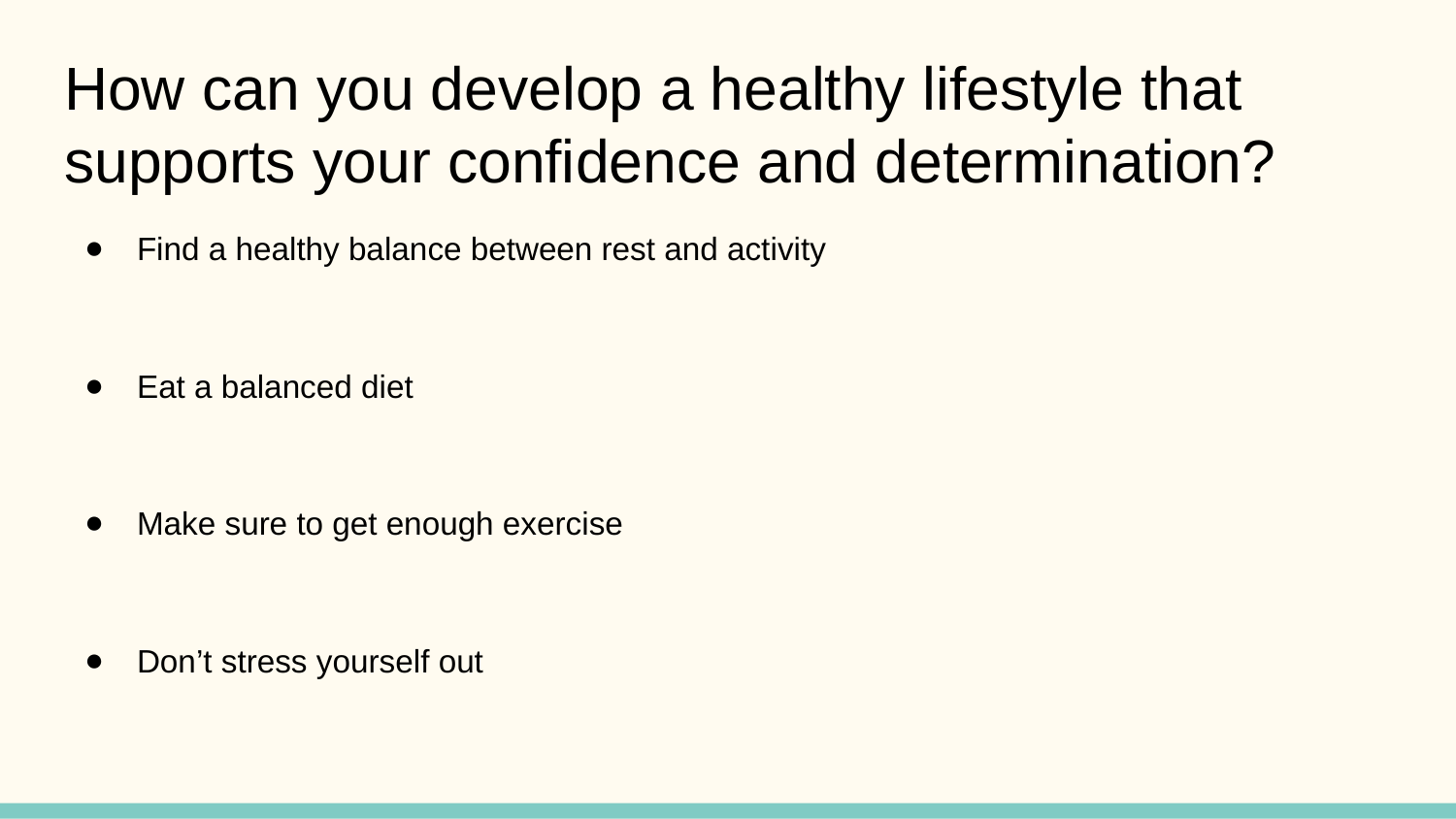

# How can you develop a healthy lifestyle that supports your confidence and determination?
Find a healthy balance between rest and activity

Eat a balanced diet

Make sure to get enough exercise

Don’t stress yourself out